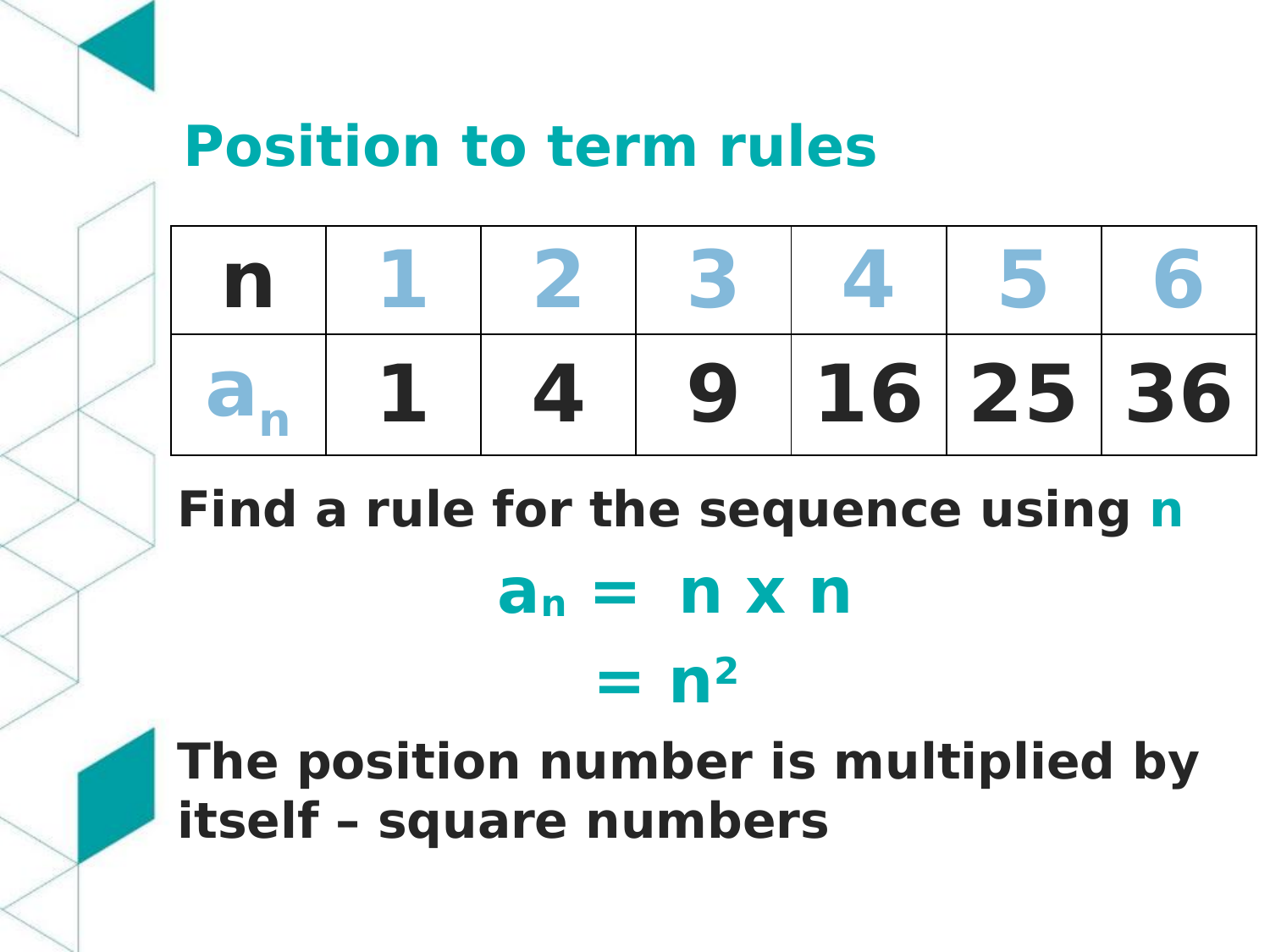

Position to term rules
| n | 1 | 2 | 3 | 4 | 5 | 6 |
| --- | --- | --- | --- | --- | --- | --- |
| an | 1 | 4 | 9 | 16 | 25 | 36 |
Find a rule for the sequence using n
n x n
an =
= n2
The position number is multiplied by itself – square numbers